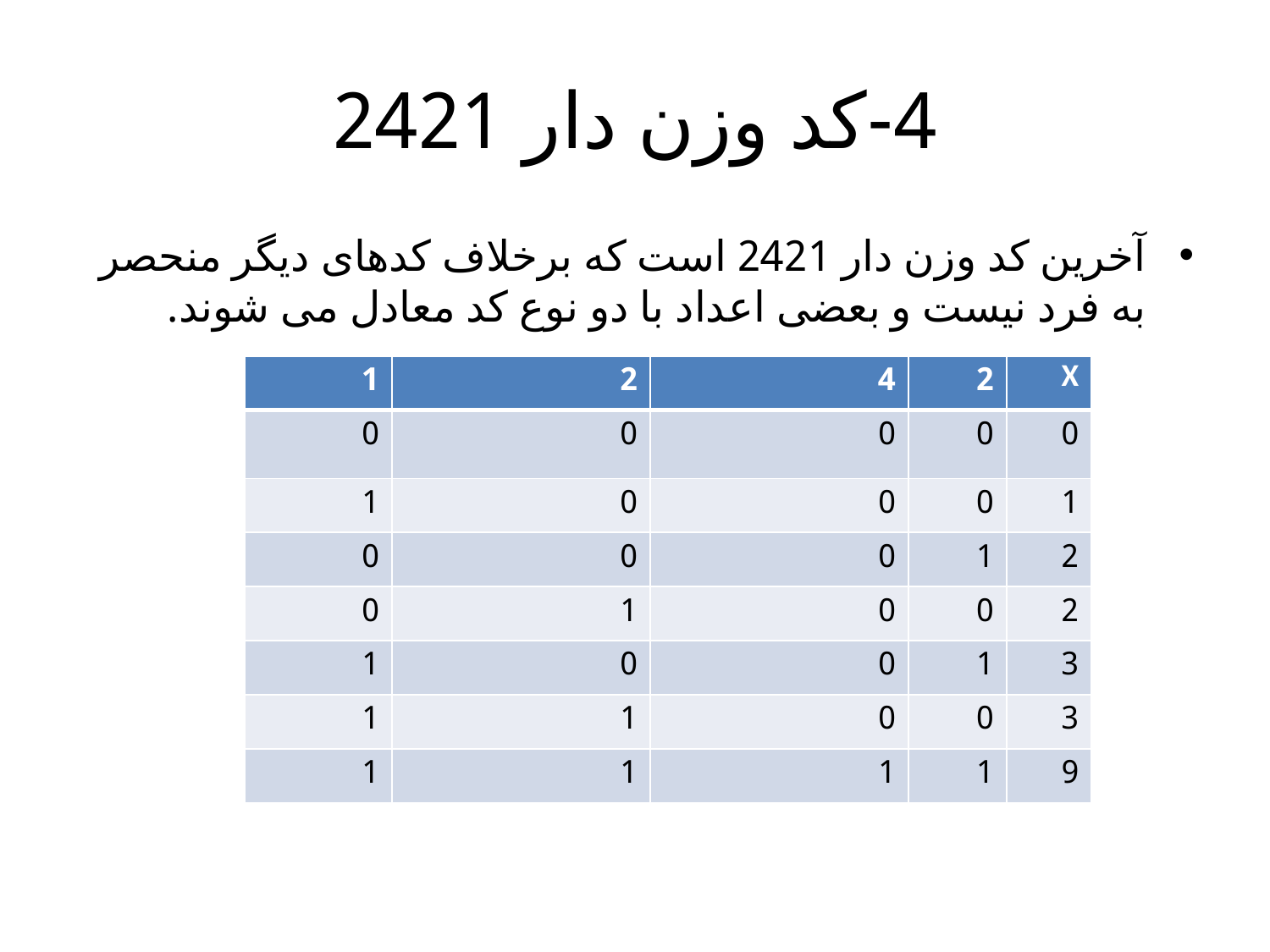

# 4-کد وزن دار 2421
آخرین کد وزن دار 2421 است که برخلاف کدهای دیگر منحصر به فرد نیست و بعضی اعداد با دو نوع کد معادل می شوند.

| 1 | 2 | 4 | 2 | X |
| --- | --- | --- | --- | --- |
| 0 | 0 | 0 | 0 | 0 |
| 1 | 0 | 0 | 0 | 1 |
| 0 | 0 | 0 | 1 | 2 |
| 0 | 1 | 0 | 0 | 2 |
| 1 | 0 | 0 | 1 | 3 |
| 1 | 1 | 0 | 0 | 3 |
| 1 | 1 | 1 | 1 | 9 |